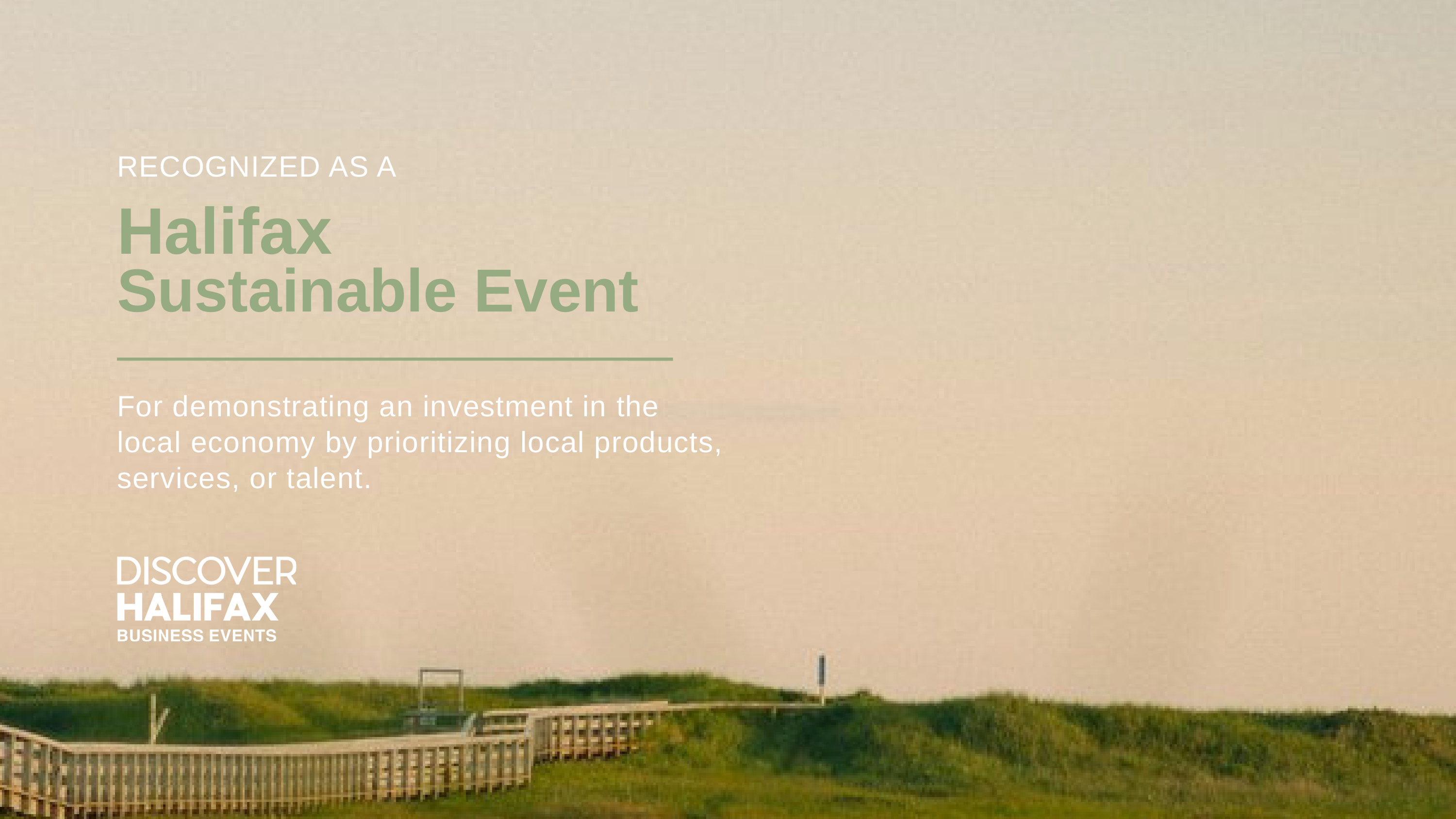

RECOGNIZED AS A

Halifax

Sustainable Event

For demonstrating an investment in the local economy by prioritizing local products, services, or talent.